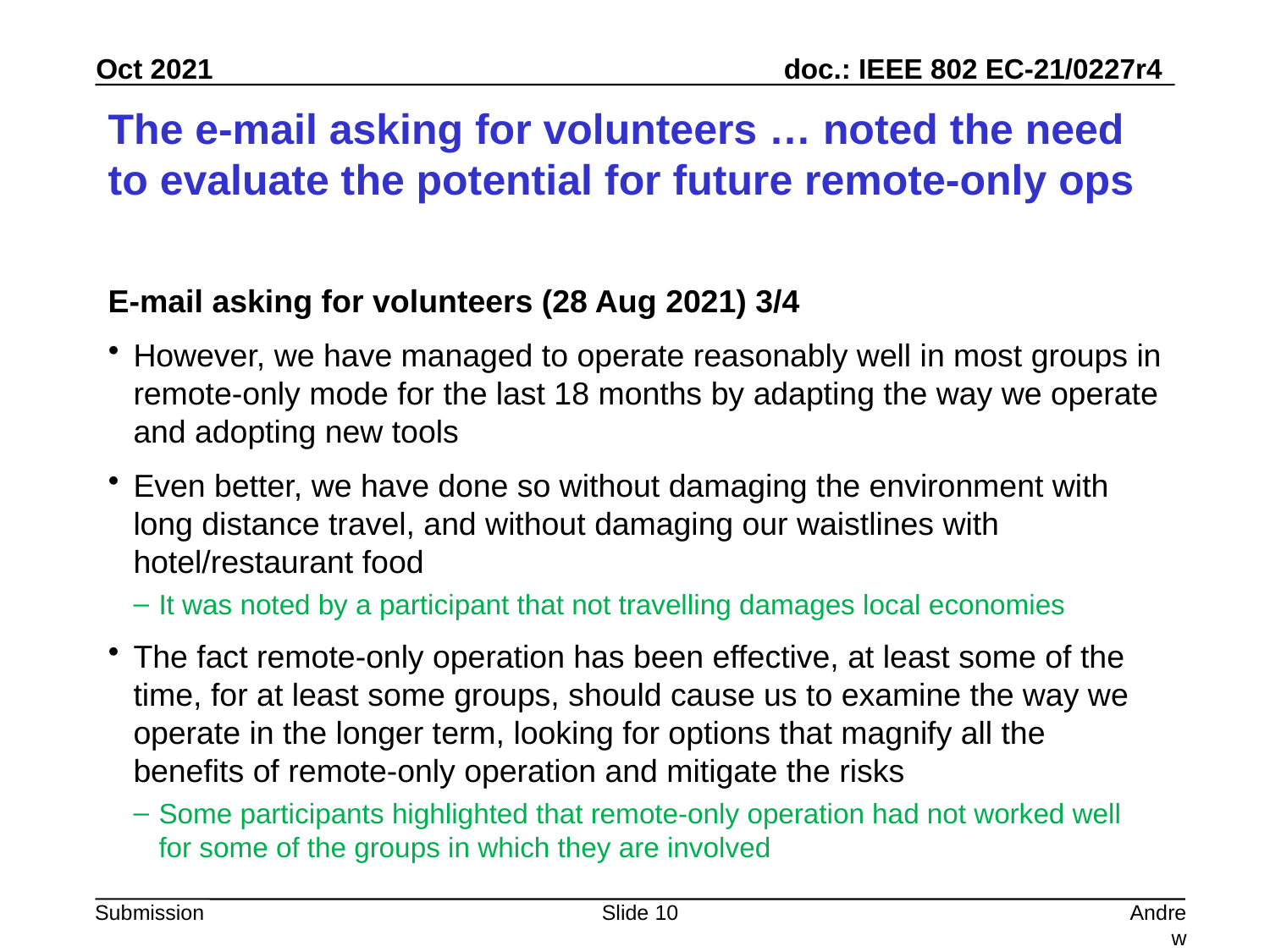

# The e-mail asking for volunteers … noted the need to evaluate the potential for future remote-only ops
E-mail asking for volunteers (28 Aug 2021) 3/4
However, we have managed to operate reasonably well in most groups in remote-only mode for the last 18 months by adapting the way we operate and adopting new tools
Even better, we have done so without damaging the environment with long distance travel, and without damaging our waistlines with hotel/restaurant food
It was noted by a participant that not travelling damages local economies
The fact remote-only operation has been effective, at least some of the time, for at least some groups, should cause us to examine the way we operate in the longer term, looking for options that magnify all the benefits of remote-only operation and mitigate the risks
Some participants highlighted that remote-only operation had not worked well for some of the groups in which they are involved
Slide 10
Andrew Myles, Cisco